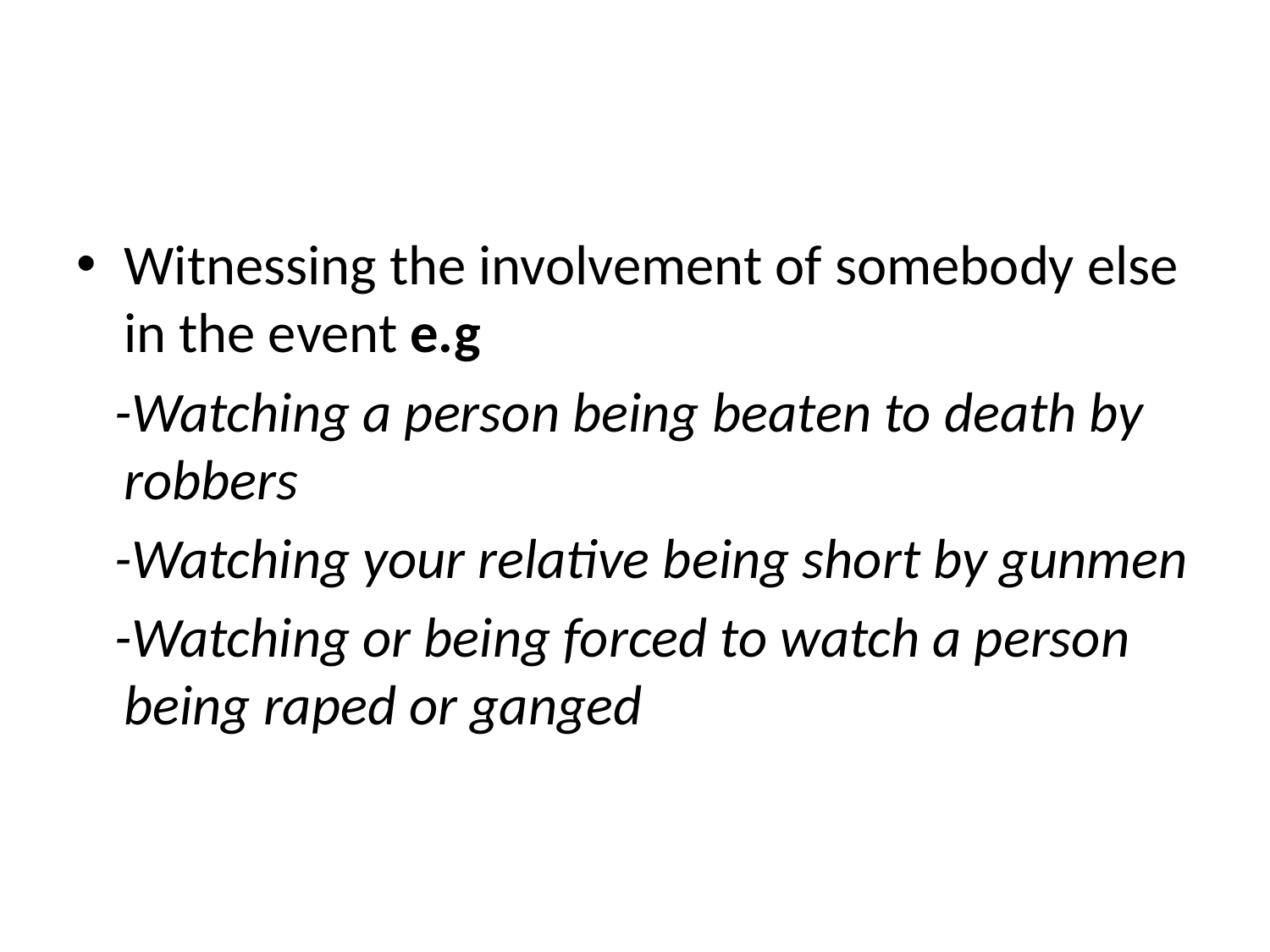

#
Witnessing the involvement of somebody else in the event e.g
   -Watching a person being beaten to death by robbers
   -Watching your relative being short by gunmen
   -Watching or being forced to watch a person being raped or ganged